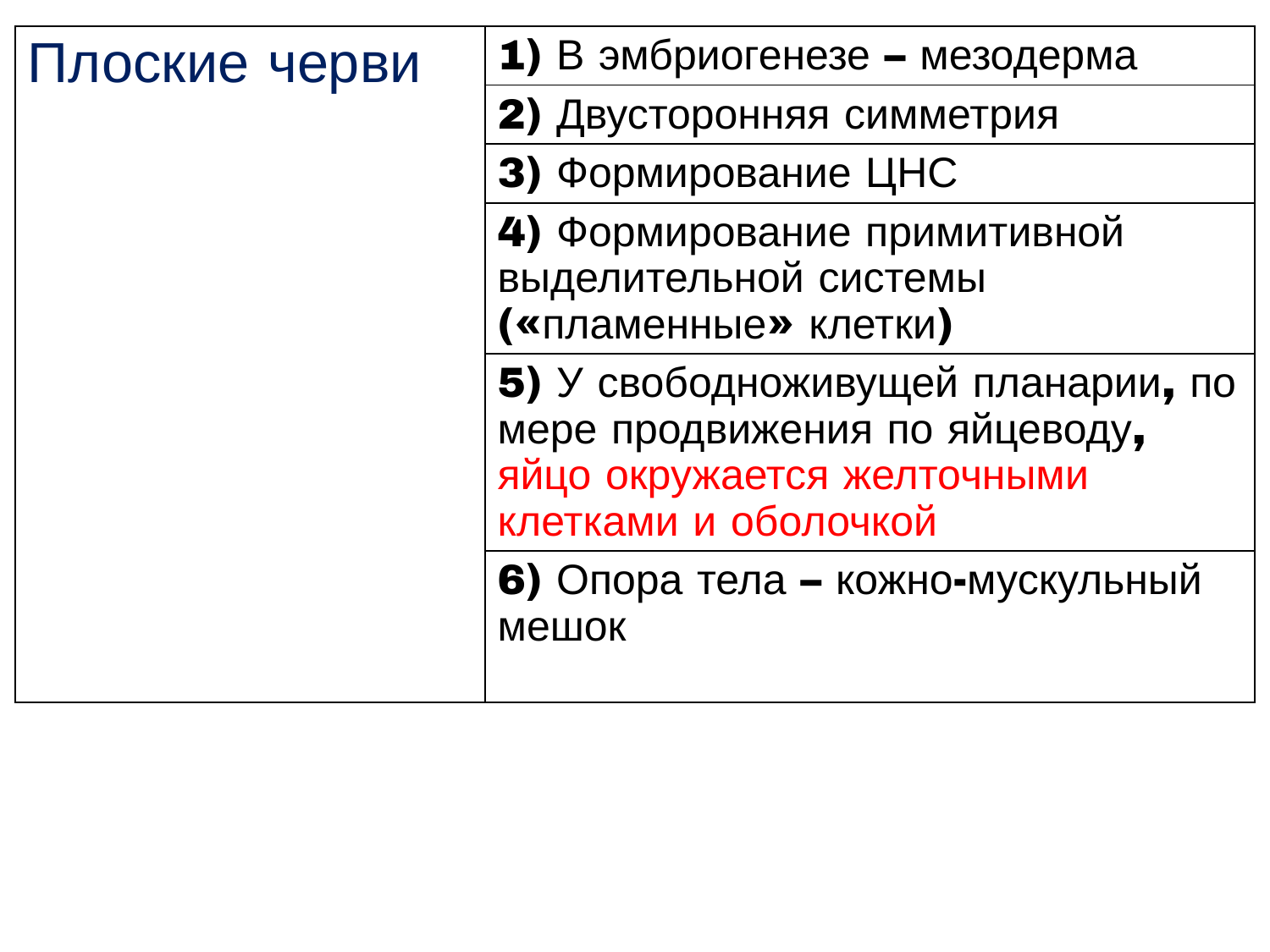

| Плоские черви | 1) В эмбриогенезе – мезодерма |
| --- | --- |
|  | 2) Двусторонняя симметрия |
|  | 3) Формирование ЦНС |
|  | 4) Формирование примитивной выделительной системы («пламенные» клетки) |
|  | 5) У свободноживущей планарии, по мере продвижения по яйцеводу, яйцо окружается желточными клетками и оболочкой |
|  | 6) Опора тела – кожно-мускульный мешок |
#